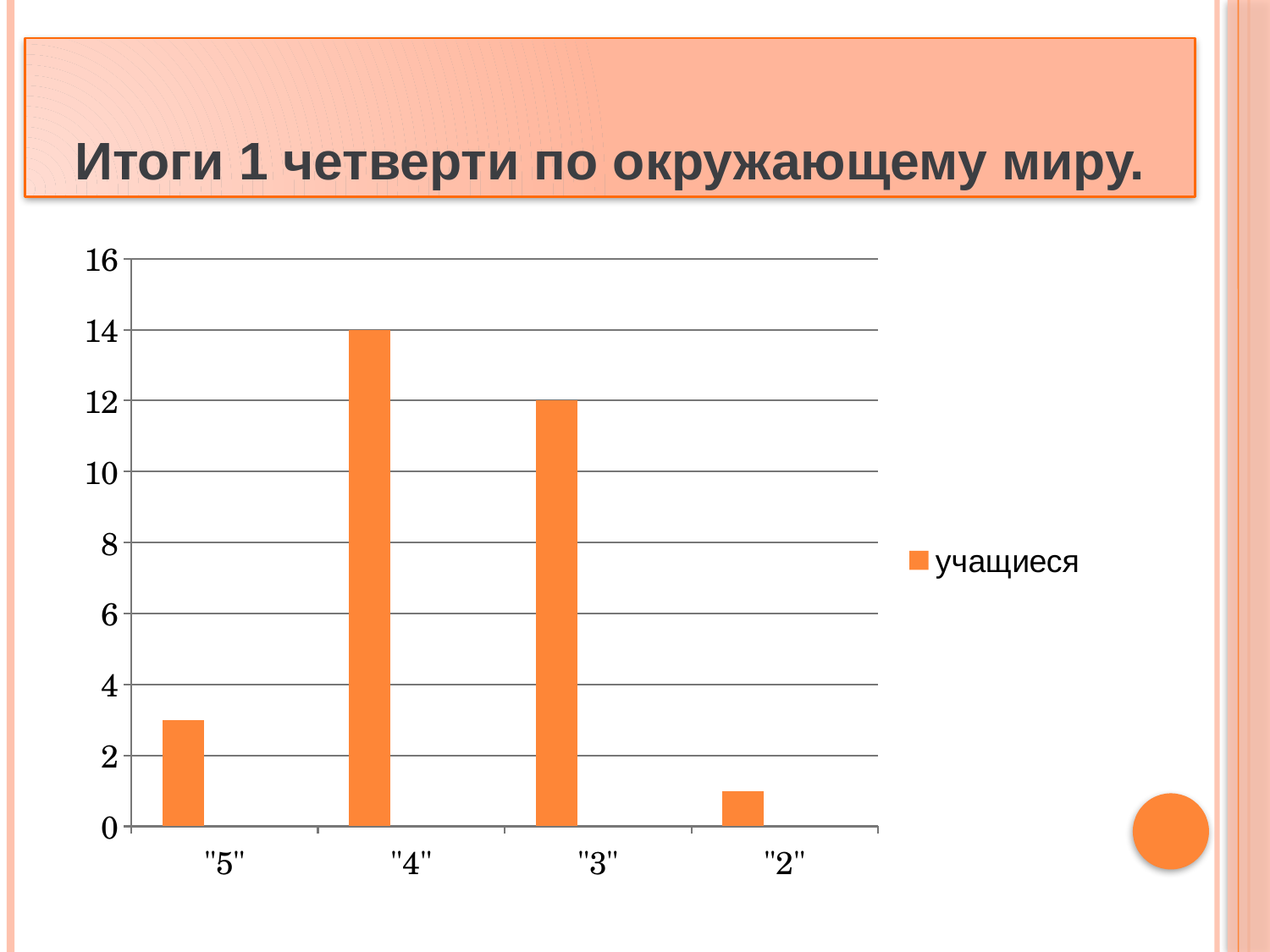

# Итоги 1 четверти по окружающему миру.

### Chart

| Category | учащиеся | Столбец1 | Столбец2 |
|---|---|---|---|
| "5" | 3.0 | None | None |
| "4" | 14.0 | None | None |
| "3" | 12.0 | None | None |
| "2" | 1.0 | None | None |